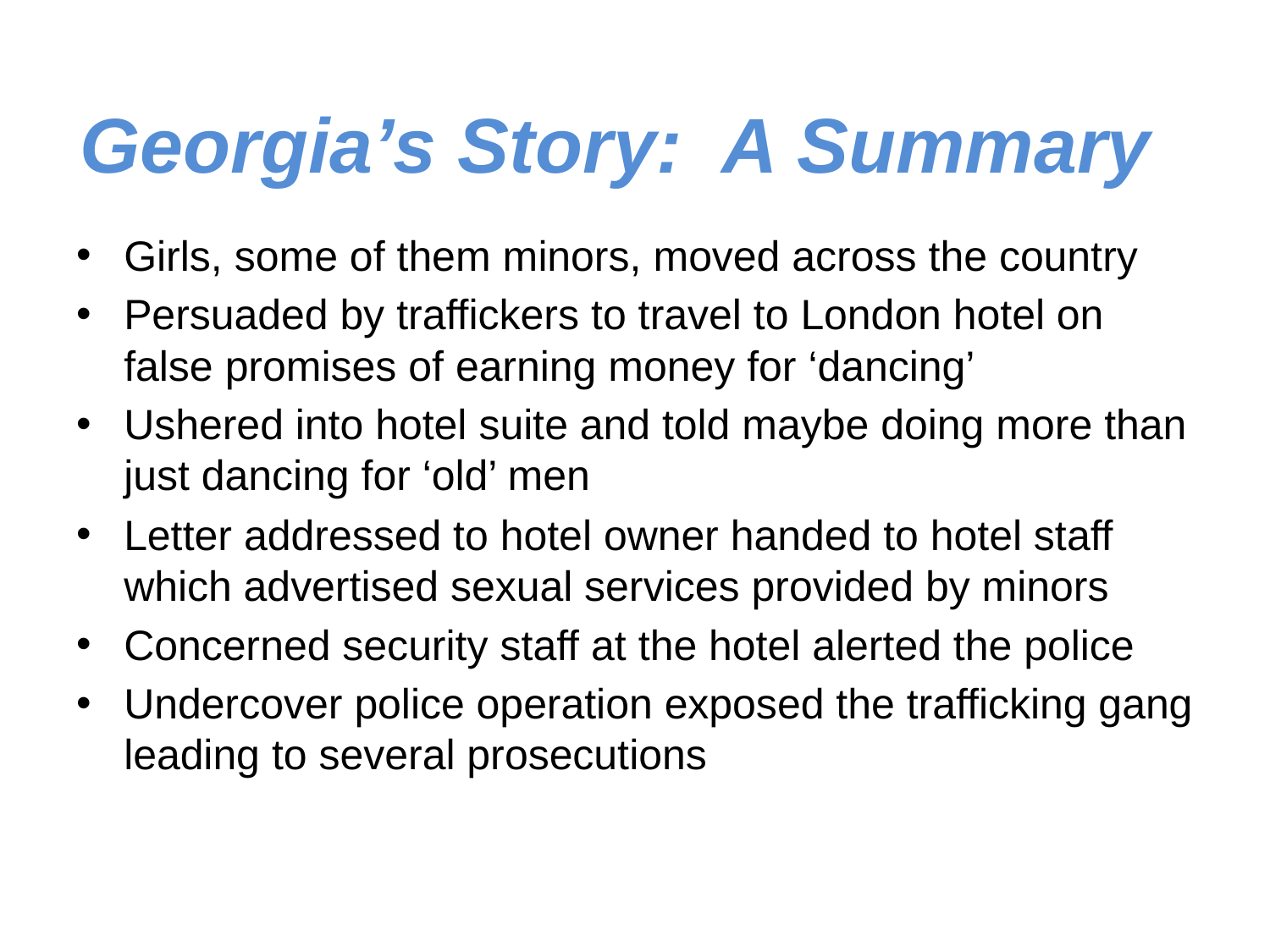

# Georgia’s Story:  A Summary
Girls, some of them minors, moved across the country
Persuaded by traffickers to travel to London hotel on false promises of earning money for ‘dancing’
Ushered into hotel suite and told maybe doing more than just dancing for ‘old’ men
Letter addressed to hotel owner handed to hotel staff which advertised sexual services provided by minors
Concerned security staff at the hotel alerted the police
Undercover police operation exposed the trafficking gang leading to several prosecutions